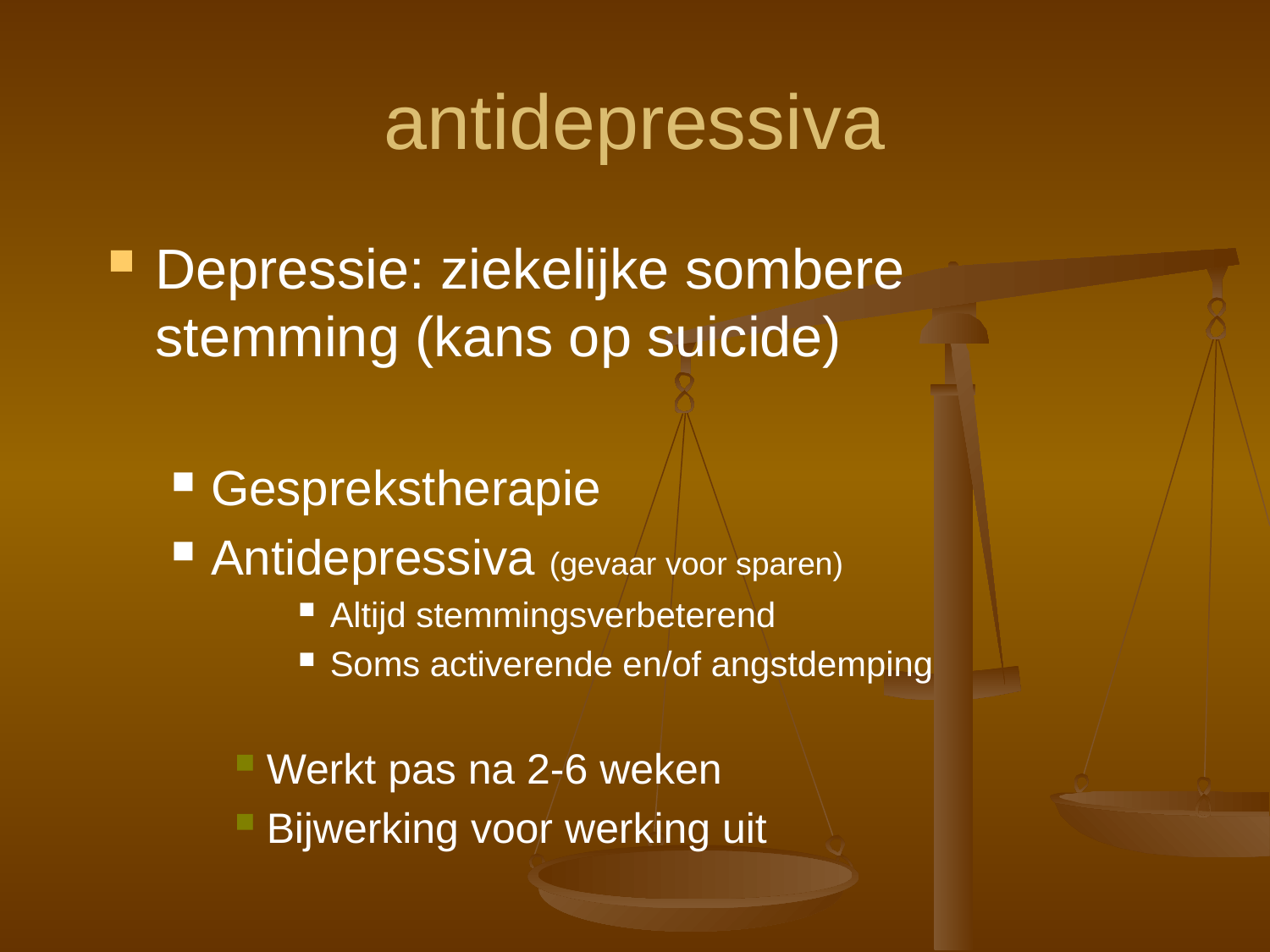

# antidepressiva
Depressie: ziekelijke sombere stemming (kans op suicide)

Gesprekstherapie
Antidepressiva (gevaar voor sparen)
Altijd stemmingsverbeterend
Soms activerende en/of angstdemping

Werkt pas na 2-6 weken
Bijwerking voor werking uit